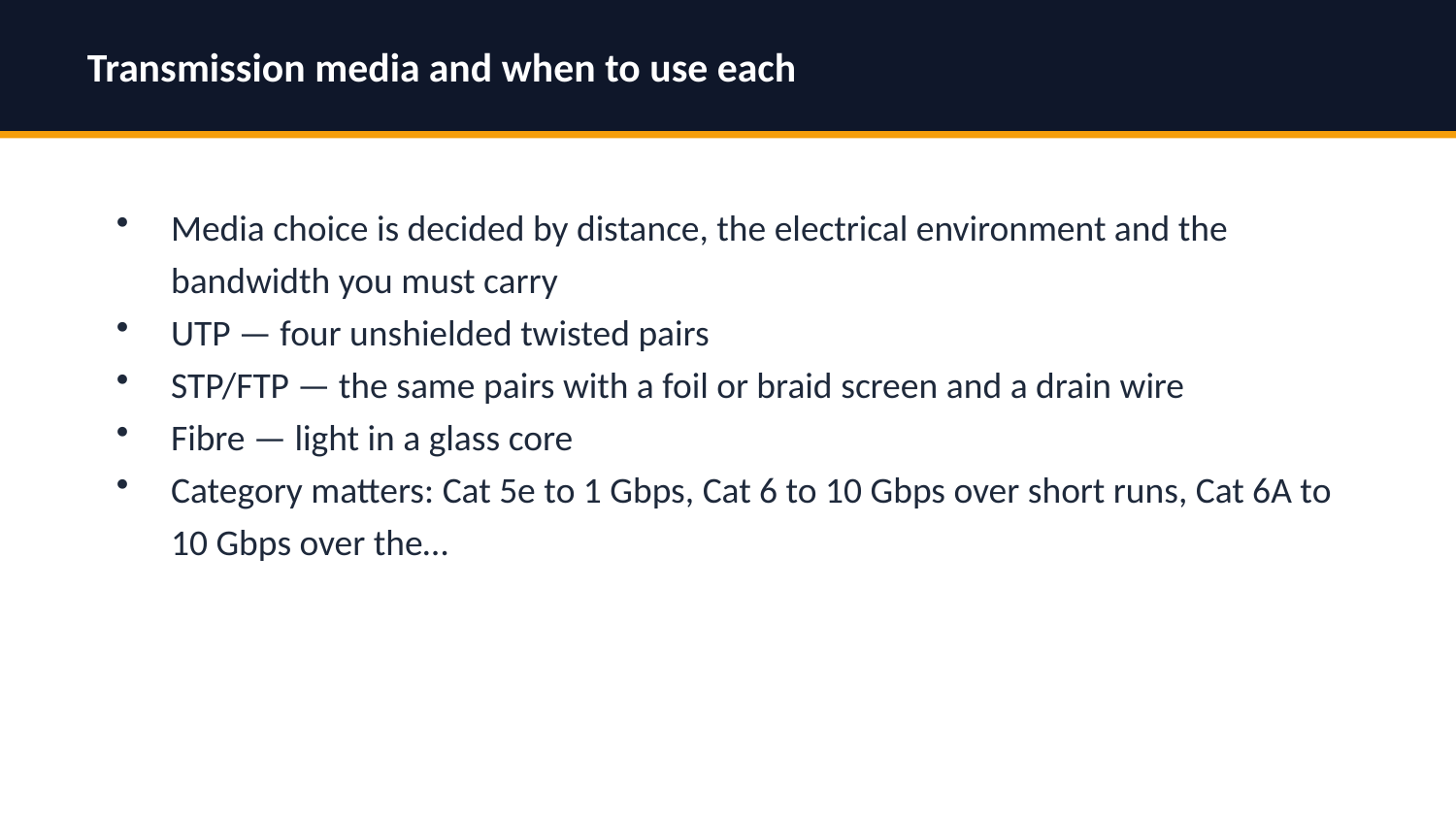

Transmission media and when to use each

Media choice is decided by distance, the electrical environment and the bandwidth you must carry
UTP — four unshielded twisted pairs
STP/FTP — the same pairs with a foil or braid screen and a drain wire
Fibre — light in a glass core
Category matters: Cat 5e to 1 Gbps, Cat 6 to 10 Gbps over short runs, Cat 6A to 10 Gbps over the…